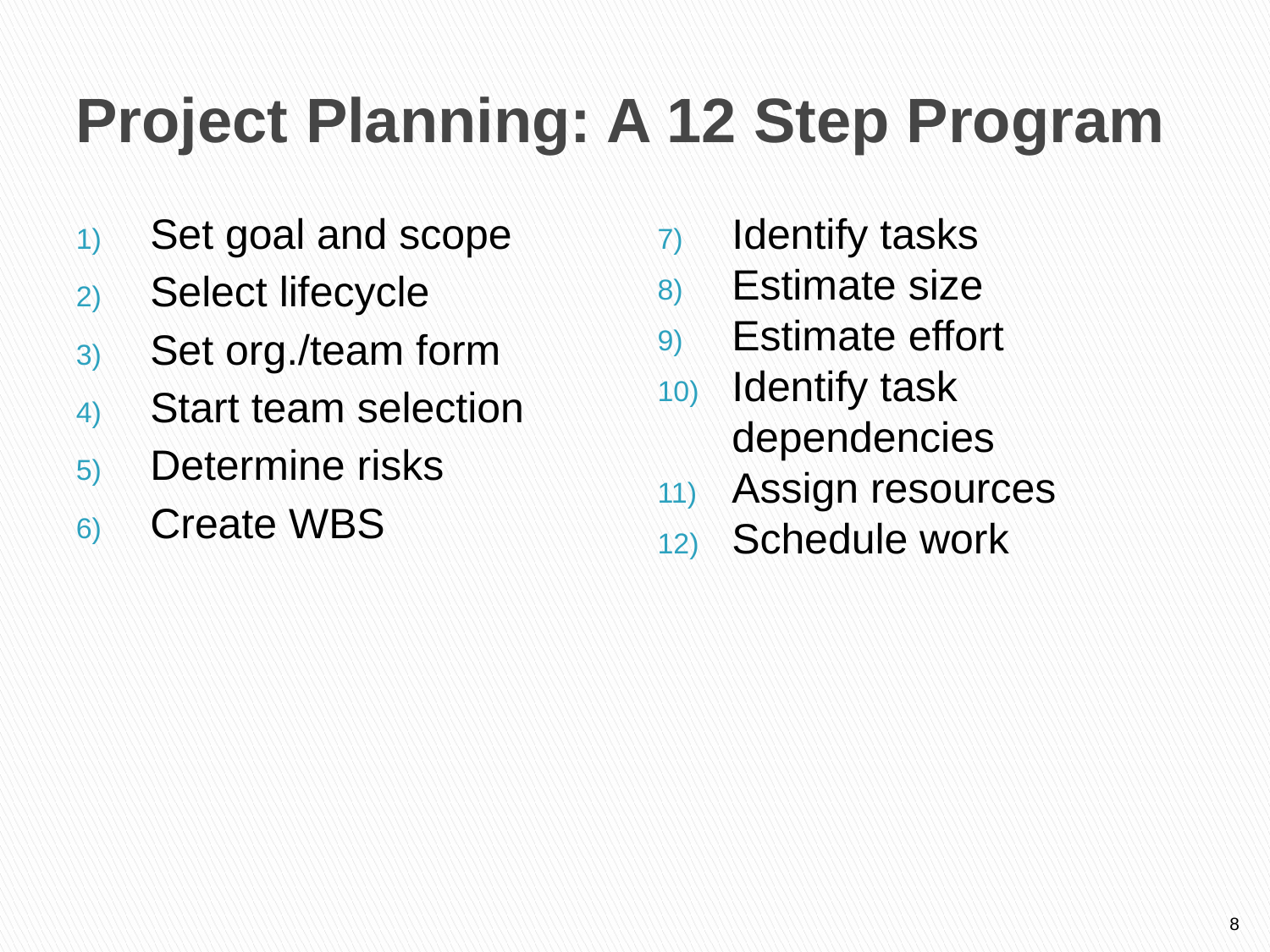

# Project Planning: A 12 Step Program
Set goal and scope
Select lifecycle
Set org./team form
Start team selection
Determine risks
Create WBS
Identify tasks
Estimate size
Estimate effort
Identify task dependencies
Assign resources
Schedule work
8